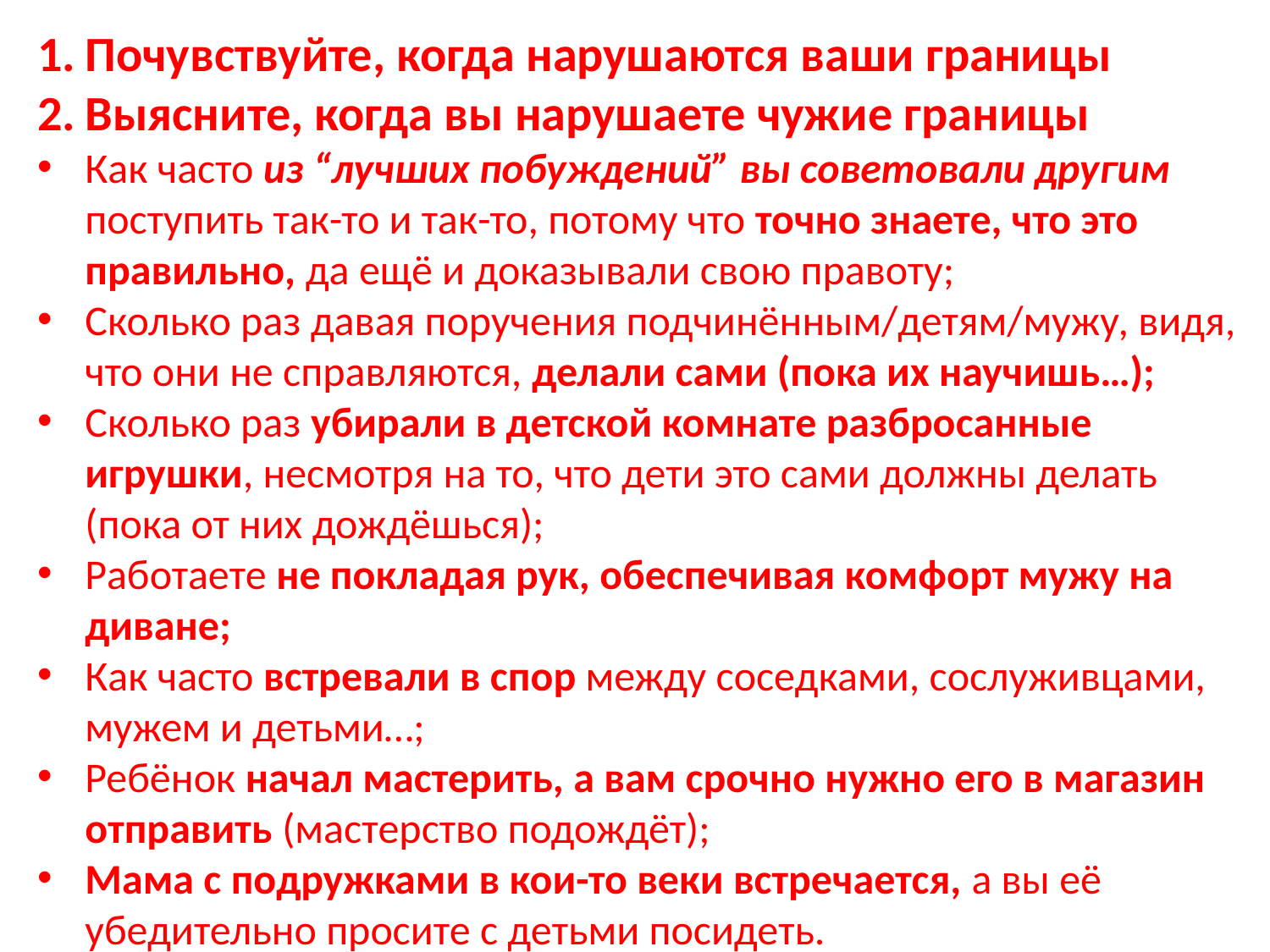

Почувствуйте, когда нарушаются ваши границы
Выясните, когда вы нарушаете чужие границы
Как часто из “лучших побуждений” вы советовали другим поступить так-то и так-то, потому что точно знаете, что это правильно, да ещё и доказывали свою правоту;
Сколько раз давая поручения подчинённым/детям/мужу, видя, что они не справляются, делали сами (пока их научишь…);
Сколько раз убирали в детской комнате разбросанные игрушки, несмотря на то, что дети это сами должны делать (пока от них дождёшься);
Работаете не покладая рук, обеспечивая комфорт мужу на диване;
Как часто встревали в спор между соседками, сослуживцами, мужем и детьми…;
Ребёнок начал мастерить, а вам срочно нужно его в магазин отправить (мастерство подождёт);
Мама с подружками в кои-то веки встречается, а вы её убедительно просите с детьми посидеть.